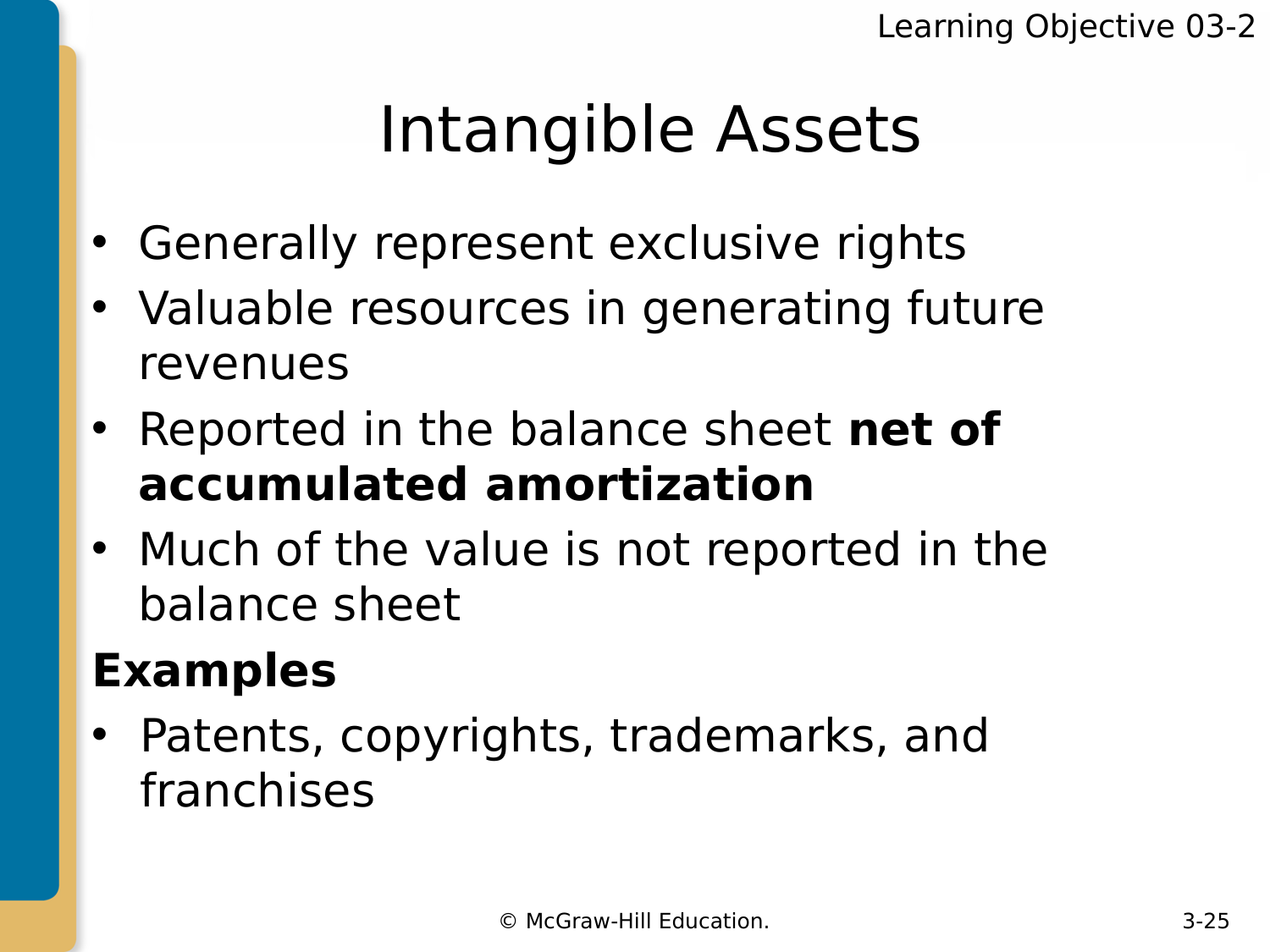

Learning Objective 03-2
# Intangible Assets
Generally represent exclusive rights
Valuable resources in generating future revenues
Reported in the balance sheet net of accumulated amortization
Much of the value is not reported in the balance sheet
Examples
Patents, copyrights, trademarks, and franchises